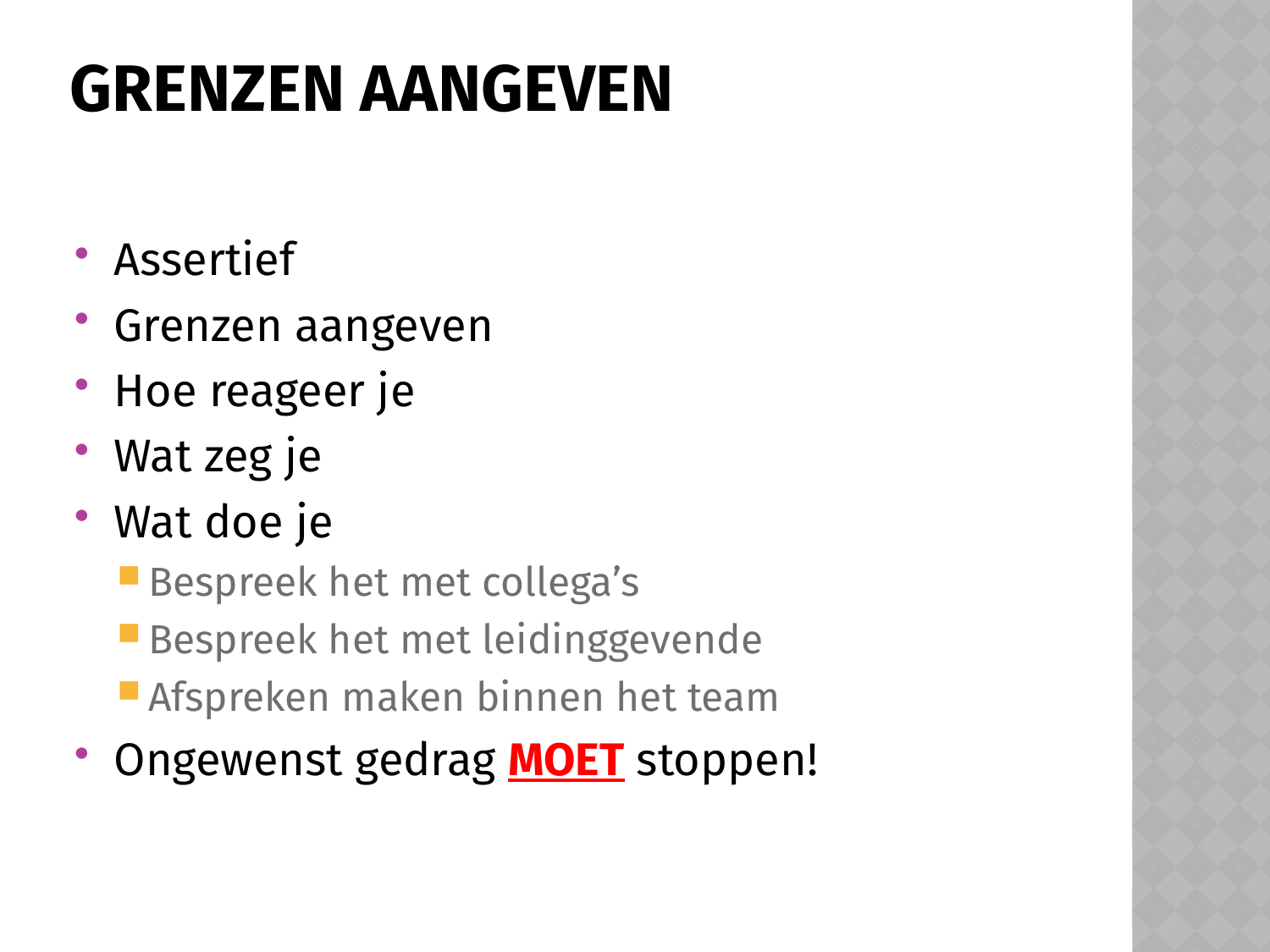

# Grenzen aangeven
Assertief
Grenzen aangeven
Hoe reageer je
Wat zeg je
Wat doe je
Bespreek het met collega’s
Bespreek het met leidinggevende
Afspreken maken binnen het team
Ongewenst gedrag MOET stoppen!